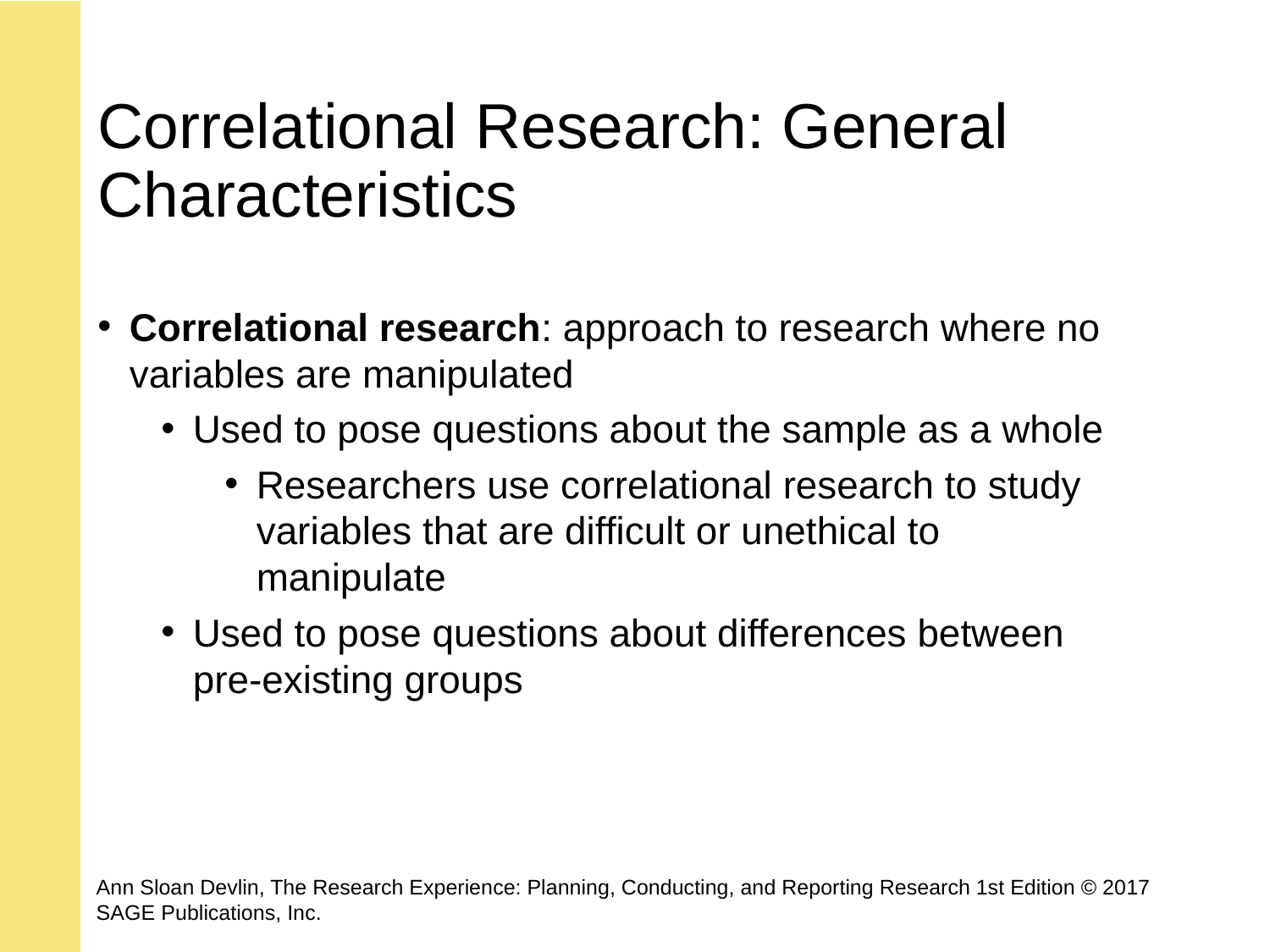

# Correlational Research: General Characteristics
Correlational research: approach to research where no variables are manipulated
Used to pose questions about the sample as a whole
Researchers use correlational research to study variables that are difficult or unethical to manipulate
Used to pose questions about differences between pre-existing groups